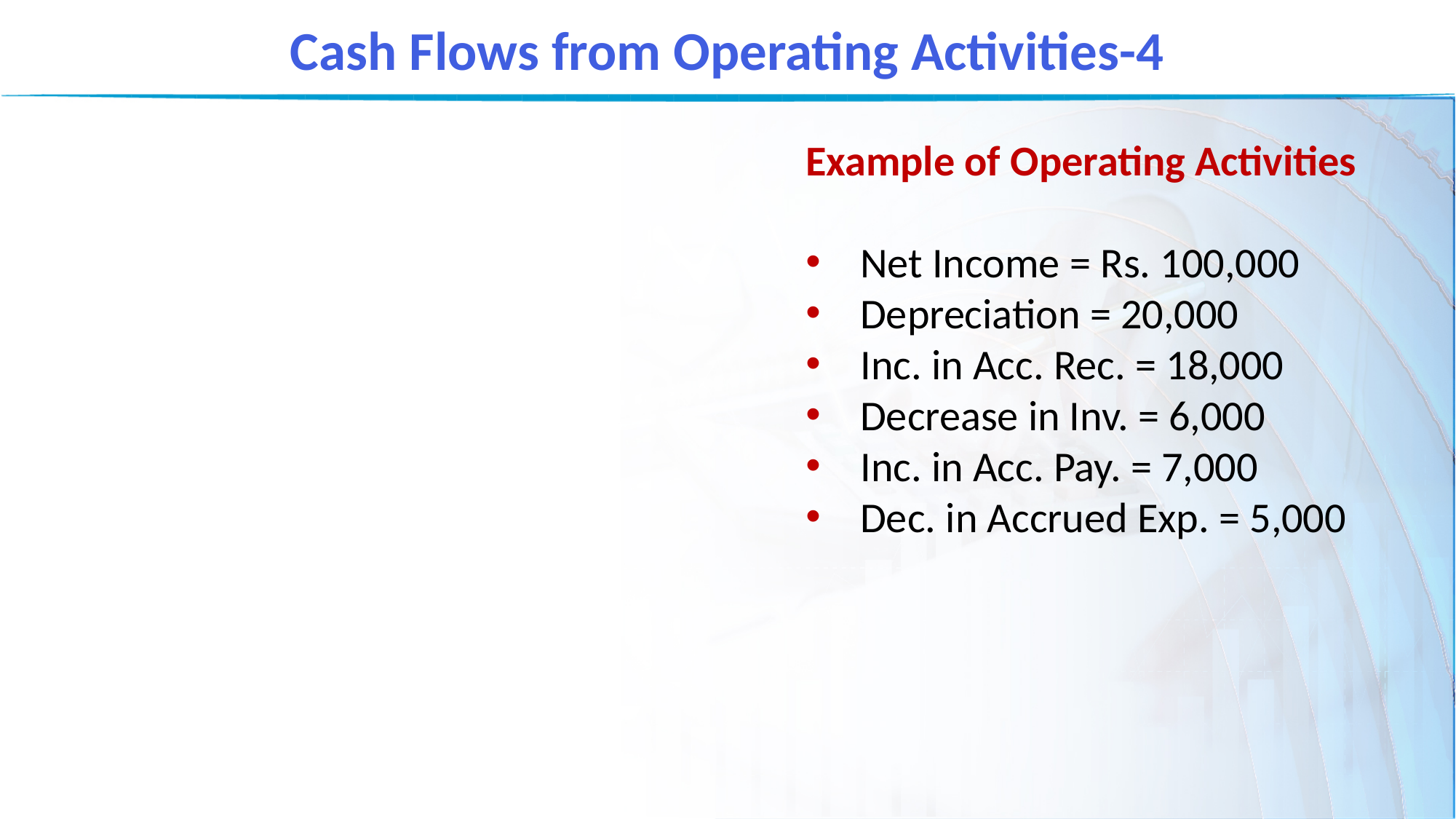

Cash Flows from Operating Activities-4
Example of Operating Activities

Net Income = Rs. 100,000
Depreciation = 20,000
Inc. in Acc. Rec. = 18,000
Decrease in Inv. = 6,000
Inc. in Acc. Pay. = 7,000
Dec. in Accrued Exp. = 5,000